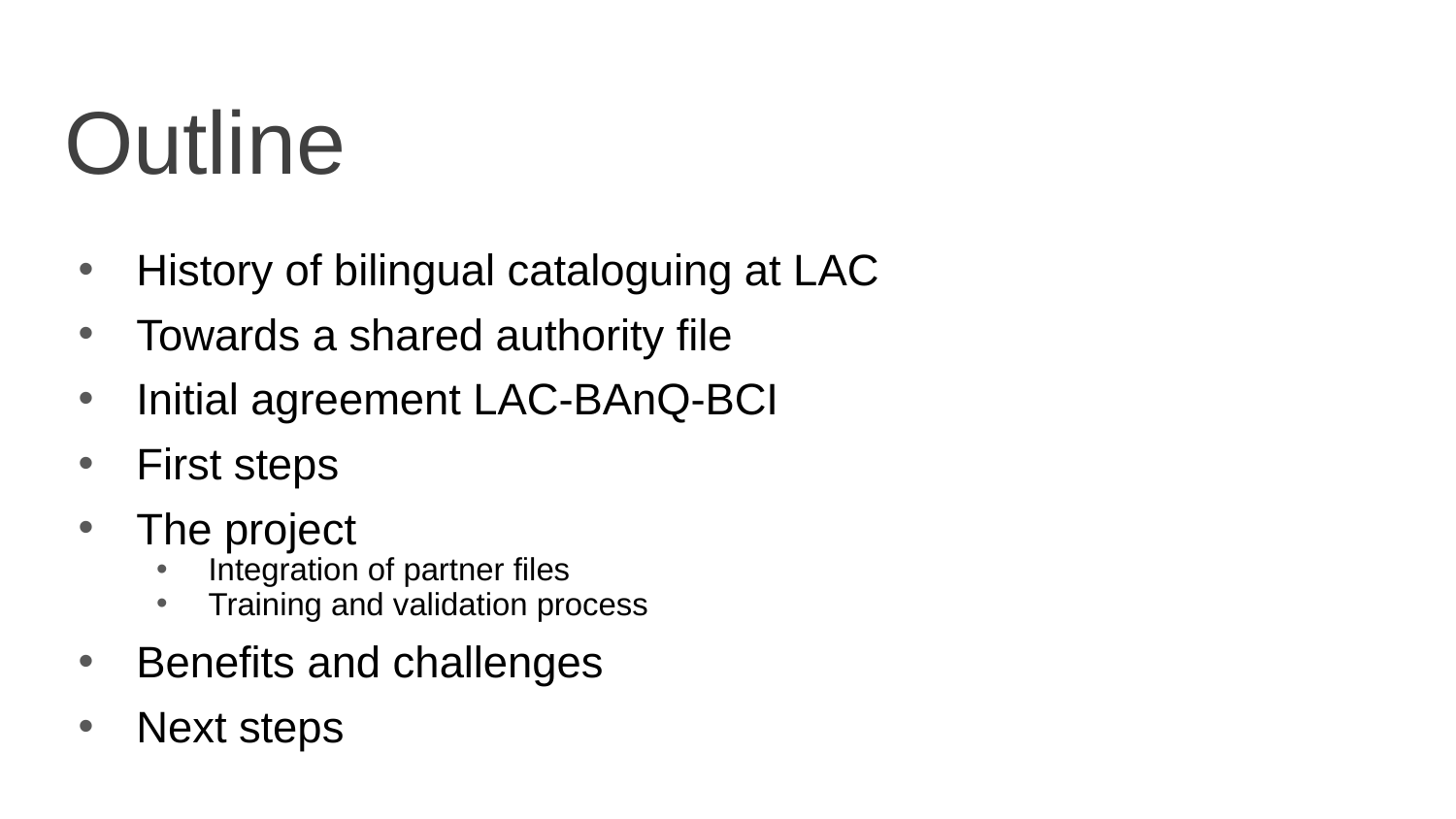

# Outline
History of bilingual cataloguing at LAC
Towards a shared authority file
Initial agreement LAC-BAnQ-BCI​
First steps
The project
Integration of partner files
Training and validation process
Benefits and challenges
Next steps